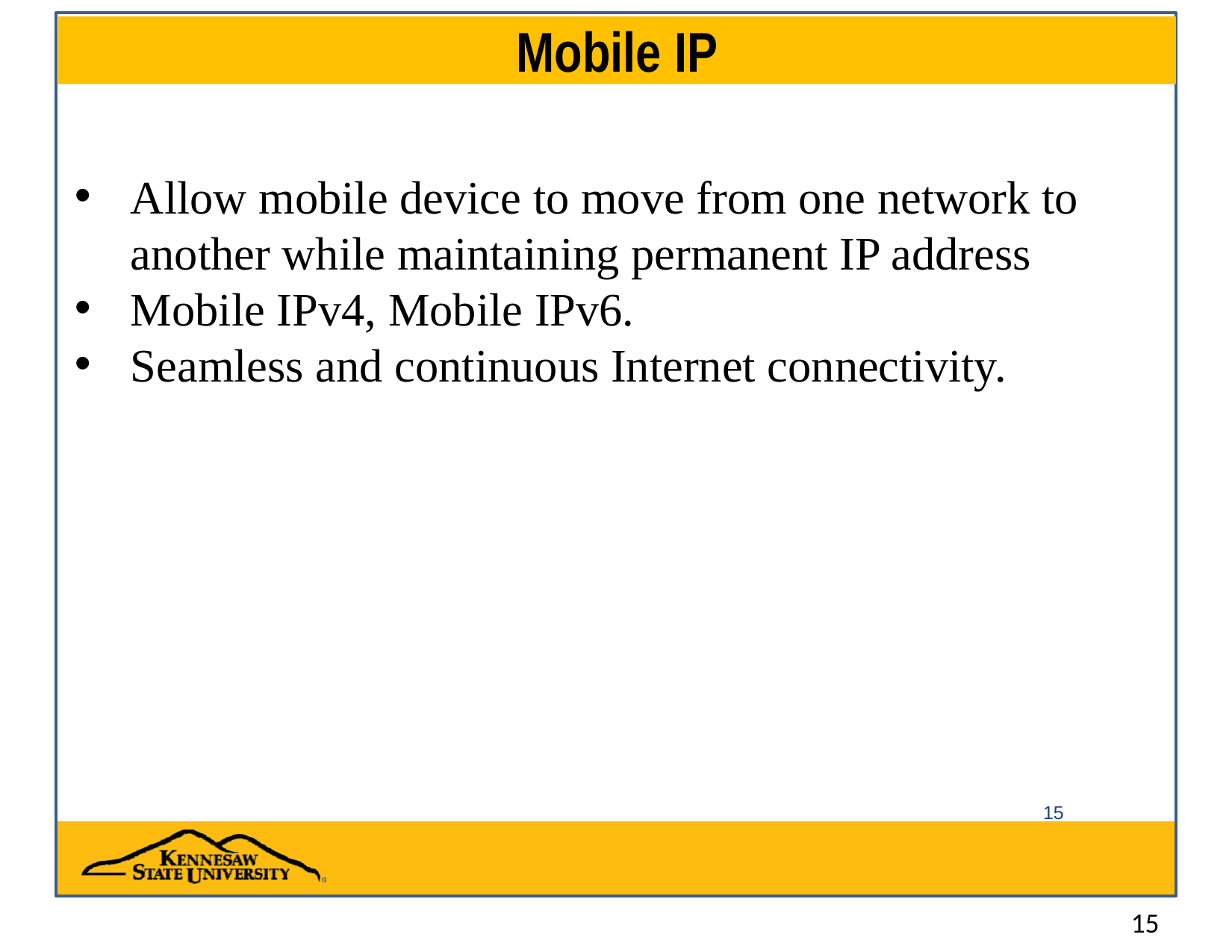

# Mobile IP
Allow mobile device to move from one network to another while maintaining permanent IP address
Mobile IPv4, Mobile IPv6.
Seamless and continuous Internet connectivity.
15